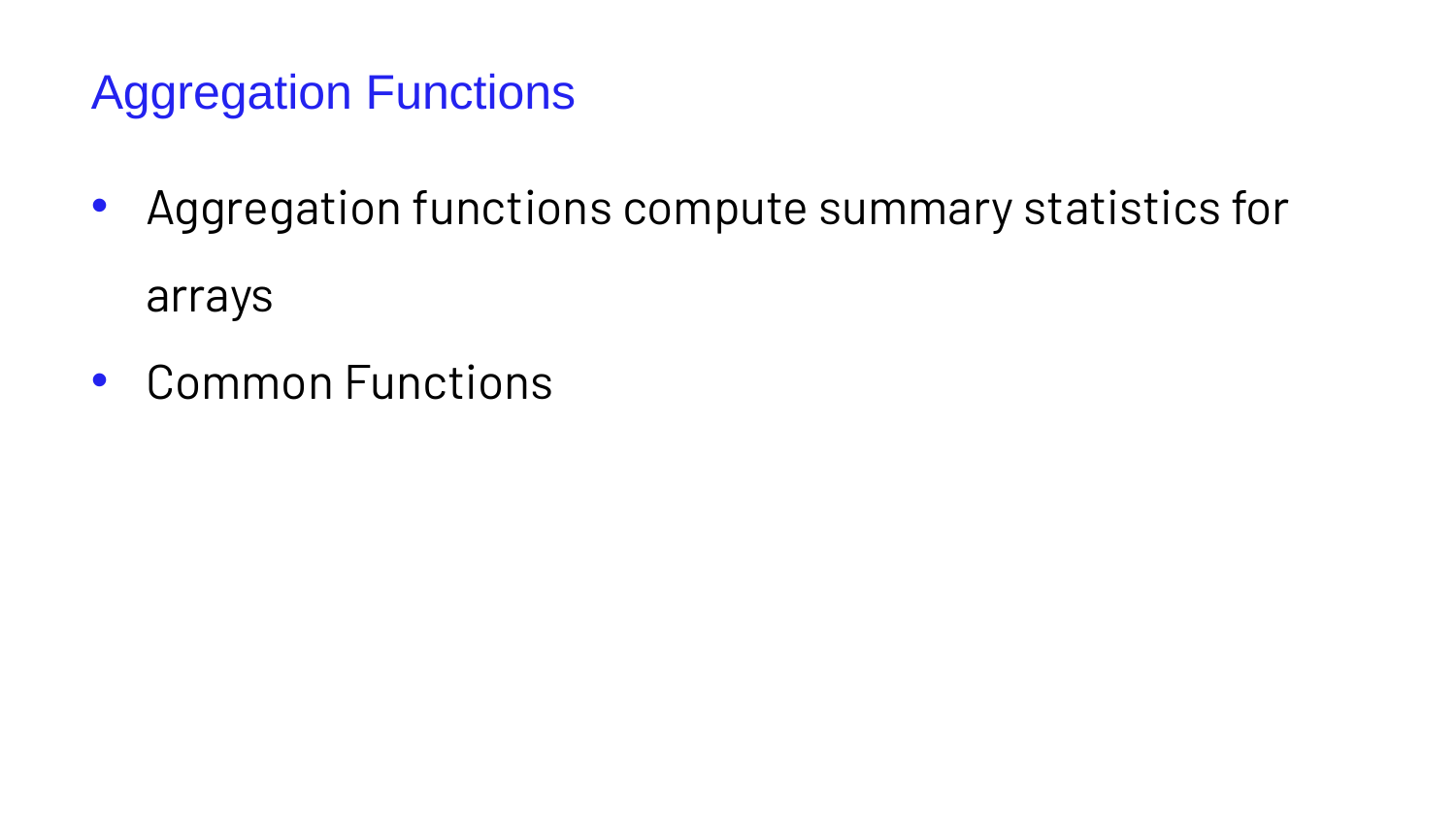

Aggregation Functions
Aggregation functions compute summary statistics for arrays
Common Functions